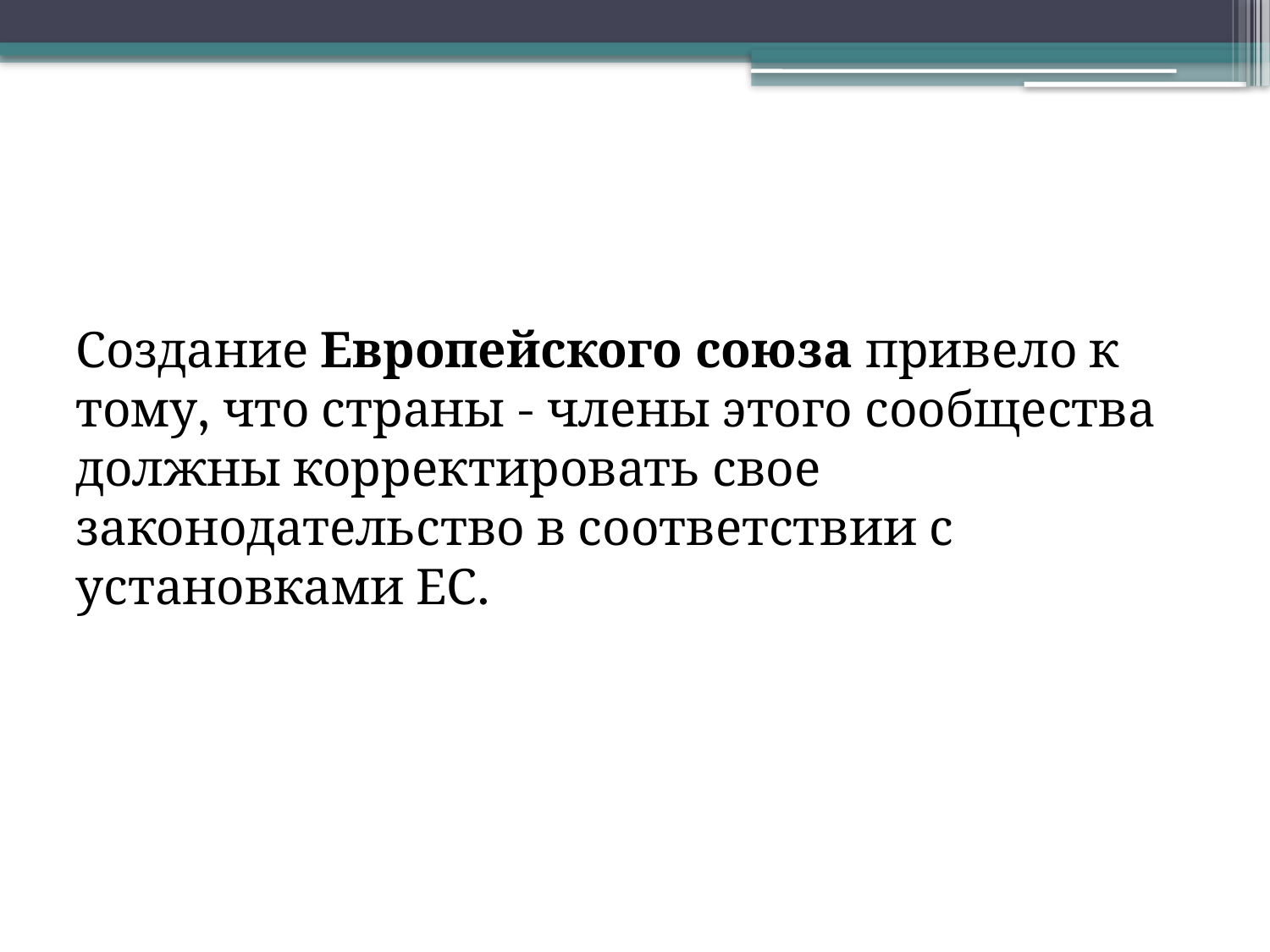

Создание Европейского союза привело к тому, что страны - члены этого сообщества должны корректировать свое законодательство в соответствии с установками ЕС.